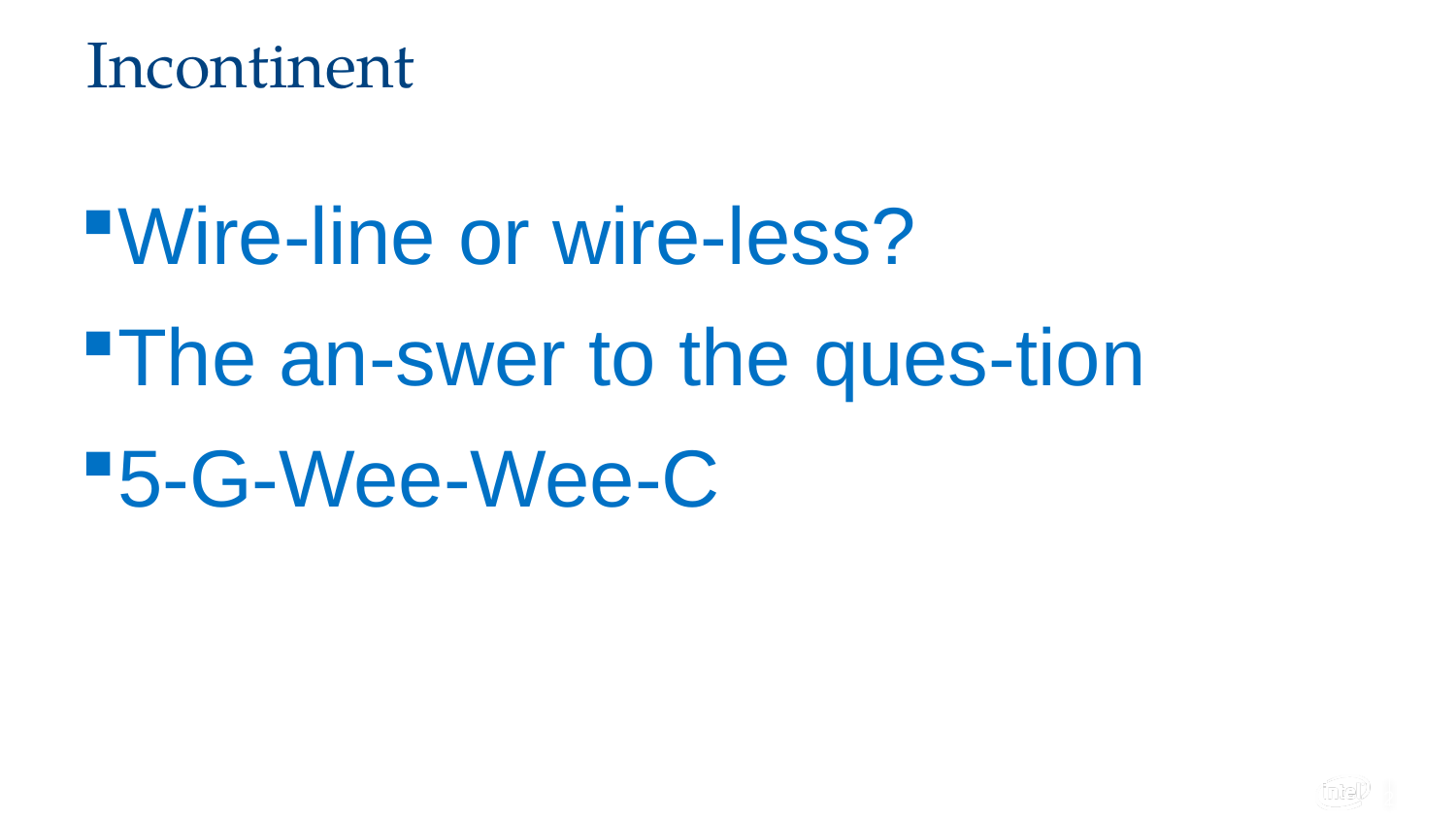

# Incontinent
Wire-line or wire-less?
The an-swer to the ques-tion
5-G-Wee-Wee-C
21